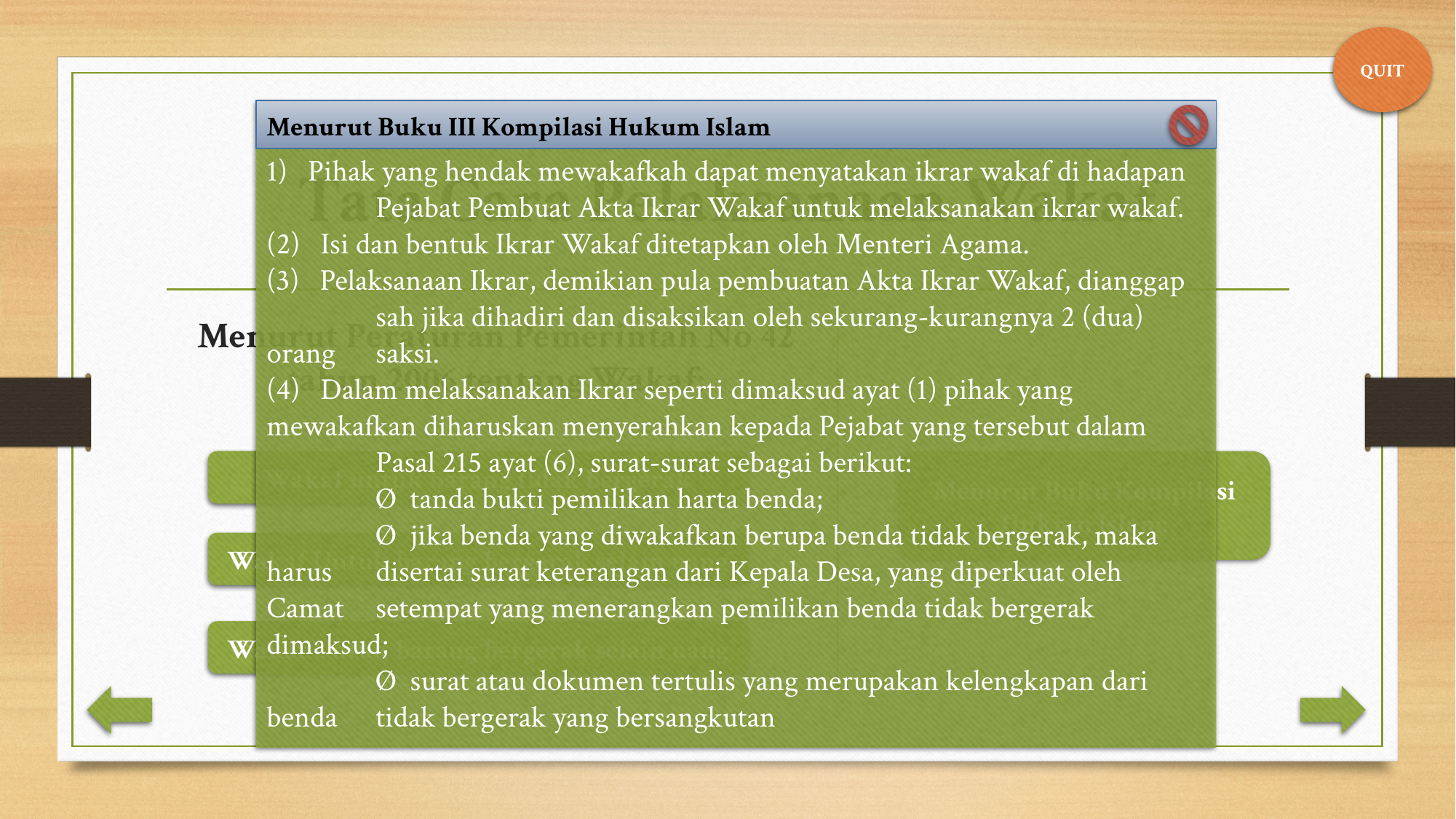

QUIT

1)   Pihak yang hendak mewakafkah dapat menyatakan ikrar wakaf di hadapan 	Pejabat Pembuat Akta Ikrar Wakaf untuk melaksanakan ikrar wakaf.
(2)   Isi dan bentuk Ikrar Wakaf ditetapkan oleh Menteri Agama.
(3)   Pelaksanaan Ikrar, demikian pula pembuatan Akta Ikrar Wakaf, dianggap
	sah jika dihadiri dan disaksikan oleh sekurang-kurangnya 2 (dua) orang 	saksi.
(4)   Dalam melaksanakan Ikrar seperti dimaksud ayat (1) pihak yang 	mewakafkan diharuskan menyerahkan kepada Pejabat yang tersebut dalam 	Pasal 215 ayat (6), surat-surat sebagai berikut:
	Ø  tanda bukti pemilikan harta benda;
	Ø  jika benda yang diwakafkan berupa benda tidak bergerak, maka harus 	disertai surat keterangan dari Kepala Desa, yang diperkuat oleh Camat 	setempat yang menerangkan pemilikan benda tidak bergerak dimaksud;
	Ø  surat atau dokumen tertulis yang merupakan kelengkapan dari benda 	tidak bergerak yang bersangkutan
Menurut Buku III Kompilasi Hukum Islam

# Tata Cara Pelaksanaan Wakaf
Menurut Peraturan Pemerintah No 42 tahun 2006 tentang Wakaf:
Wakaf untuk barang tidak bergerak
Menurut Buku Kompilasi Hukum Islam:
Wakaf Untuk barang bergerak selain uang
Wakaf Untuk barang bergerak selain uang